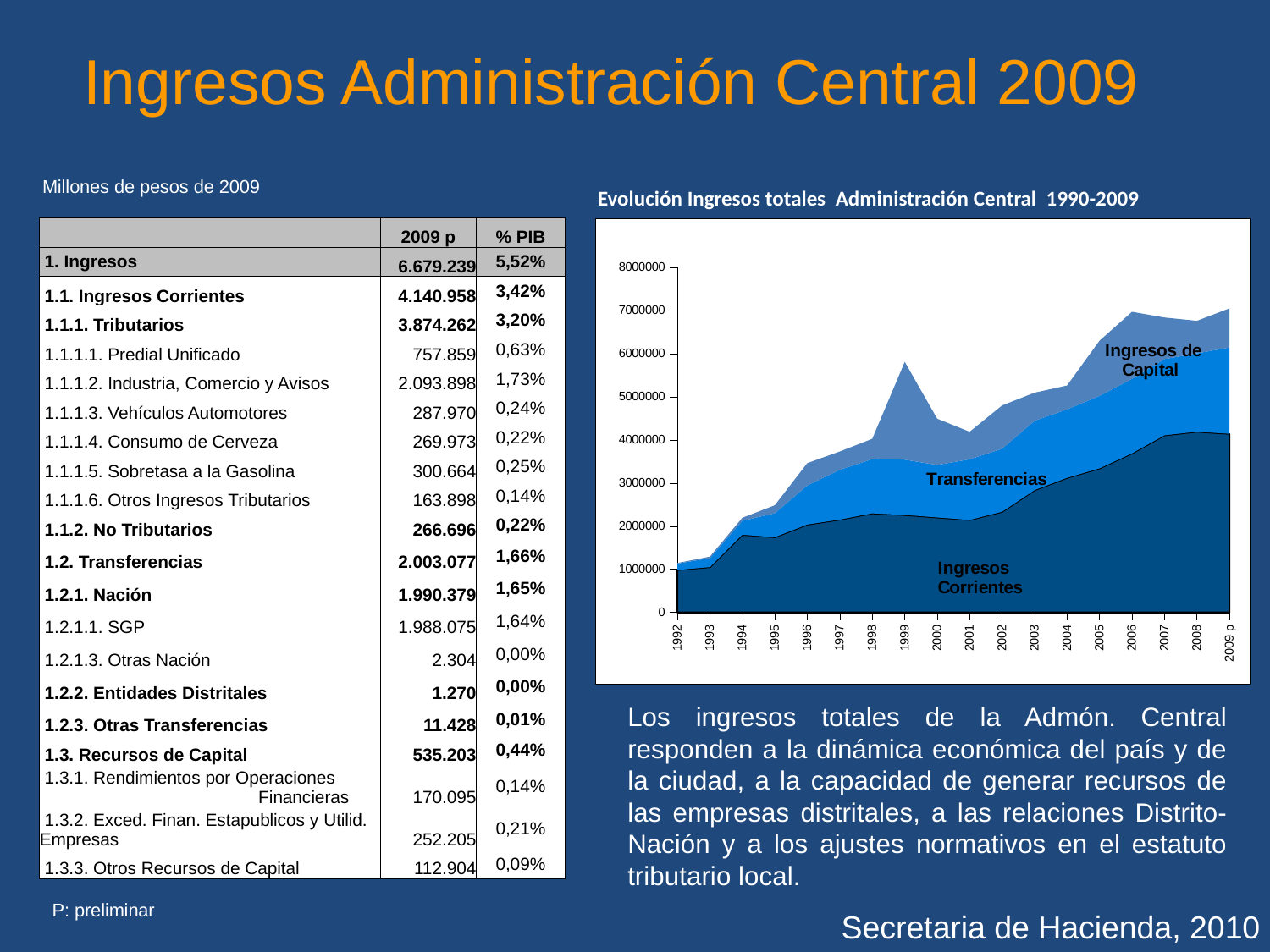

# Ingresos Administración Central 2009
Millones de pesos de 2009
Evolución Ingresos totales  Administración Central  1990-2009
|  | 2009 p | % PIB |
| --- | --- | --- |
| 1. Ingresos | 6.679.239 | 5,52% |
| 1.1. Ingresos Corrientes | 4.140.958 | 3,42% |
| 1.1.1. Tributarios | 3.874.262 | 3,20% |
| 1.1.1.1. Predial Unificado | 757.859 | 0,63% |
| 1.1.1.2. Industria, Comercio y Avisos | 2.093.898 | 1,73% |
| 1.1.1.3. Vehículos Automotores | 287.970 | 0,24% |
| 1.1.1.4. Consumo de Cerveza | 269.973 | 0,22% |
| 1.1.1.5. Sobretasa a la Gasolina | 300.664 | 0,25% |
| 1.1.1.6. Otros Ingresos Tributarios | 163.898 | 0,14% |
| 1.1.2. No Tributarios | 266.696 | 0,22% |
| 1.2. Transferencias | 2.003.077 | 1,66% |
| 1.2.1. Nación | 1.990.379 | 1,65% |
| 1.2.1.1. SGP | 1.988.075 | 1,64% |
| 1.2.1.3. Otras Nación | 2.304 | 0,00% |
| 1.2.2. Entidades Distritales | 1.270 | 0,00% |
| 1.2.3. Otras Transferencias | 11.428 | 0,01% |
| 1.3. Recursos de Capital | 535.203 | 0,44% |
| 1.3.1. Rendimientos por Operaciones Financieras | 170.095 | 0,14% |
| 1.3.2. Exced. Finan. Estapublicos y Utilid. Empresas | 252.205 | 0,21% |
| 1.3.3. Otros Recursos de Capital | 112.904 | 0,09% |

### Chart

| Category |  |  |  |  |
|---|---|---|---|---|
| 1992 | 1992.0 | 984017.105852014 | 147049.5470072391 | 13925.47483719398 |
| 1993 | 1993.0 | 1049155.74939299 | 207355.22935791124 | 35732.24817116413 |
| 1994 | 1994.0 | 1800750.6590754518 | 321586.3000044938 | 70004.35837443933 |
| 1995 | 1995.0 | 1743123.05179961 | 555352.5329341284 | 184474.73673347174 |
| 1996 | 1996.0 | 2036959.952194251 | 906208.2975946289 | 516377.03558466356 |
| 1997 | 1997.0 | 2151418.3957858677 | 1153847.4925108112 | 424310.2859588732 |
| 1998 | 1998.0 | 2296326.7009067703 | 1256086.753548541 | 470978.61613464647 |
| 1999 | 1999.0 | 2258051.229724332 | 1281669.4742633088 | 2267497.0375812203 |
| 2000 | 2000.0 | 2201429.4525128887 | 1216340.1535257911 | 1071890.40231383 |
| 2001 | 2001.0 | 2142822.98999819 | 1406230.2482457296 | 637483.7847975453 |
| 2002 | 2002.0 | 2332724.1000897097 | 1459818.8475649909 | 1004448.81420242 |
| 2003 | 2003.0 | 2834416.9513338497 | 1607086.5697482717 | 653444.7700705164 |
| 2004 | 2004.0 | 3119361.1352111697 | 1586617.5140423602 | 553741.765208296 |
| 2005 | 2005.0 | 3339157.082477498 | 1681790.863437561 | 1278472.2017829 |
| 2006 | 2006.0 | 3686660.8102160576 | 1727686.04243573 | 1555298.55886575 |
| 2007 | 2007.0 | 4105444.365414128 | 1767708.67225839 | 963964.1984976714 |
| 2008 | 2008.0 | 4189137.9899019487 | 1818381.9982158998 | 752963.1164484903 |
| 2009 p | 0.0 | 4140958.3349687066 | 2003077.0492494716 | 906972.2702590777 |
Los ingresos totales de la Admón. Central responden a la dinámica económica del país y de la ciudad, a la capacidad de generar recursos de las empresas distritales, a las relaciones Distrito-Nación y a los ajustes normativos en el estatuto tributario local.
P: preliminar
Secretaria de Hacienda, 2010